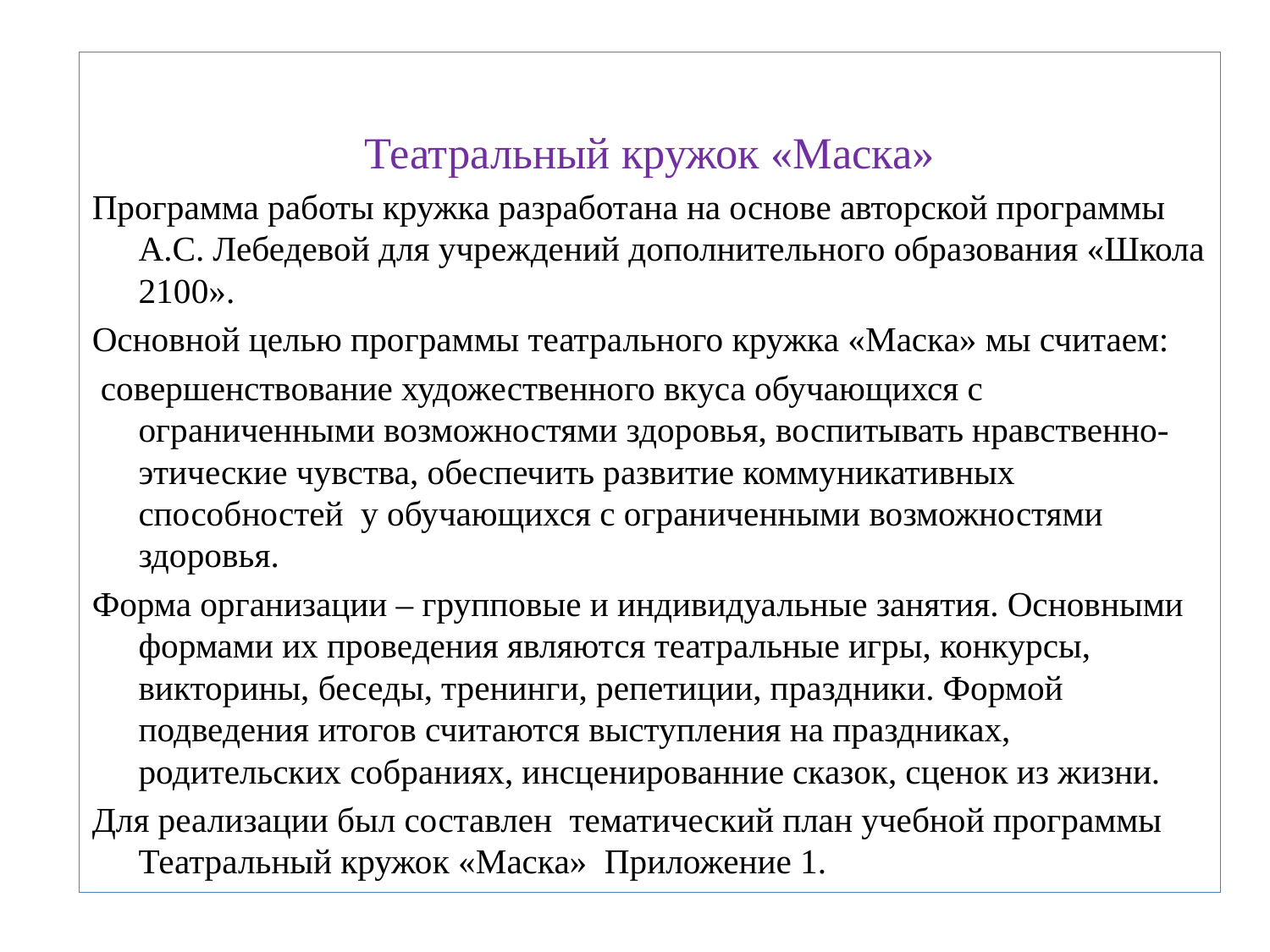

Театральный кружок «Маска»
Программа работы кружка разработана на основе авторской программы А.С. Лебедевой для учреждений дополнительного образования «Школа 2100».
Основной целью программы театрального кружка «Маска» мы считаем:
 совершенствование художественного вкуса обучающихся с ограниченными возможностями здоровья, воспитывать нравственно-этические чувства, обеспечить развитие коммуникативных способностей  у обучающихся с ограниченными возможностями здоровья.
Форма организации – групповые и индивидуальные занятия. Основными формами их проведения являются театральные игры, конкурсы, викторины, беседы, тренинги, репетиции, праздники. Формой  подведения итогов считаются выступления на праздниках, родительских собраниях, инсценированние сказок, сценок из жизни.
Для реализации был составлен  тематический план учебной программы Театральный кружок «Маска»  Приложение 1.